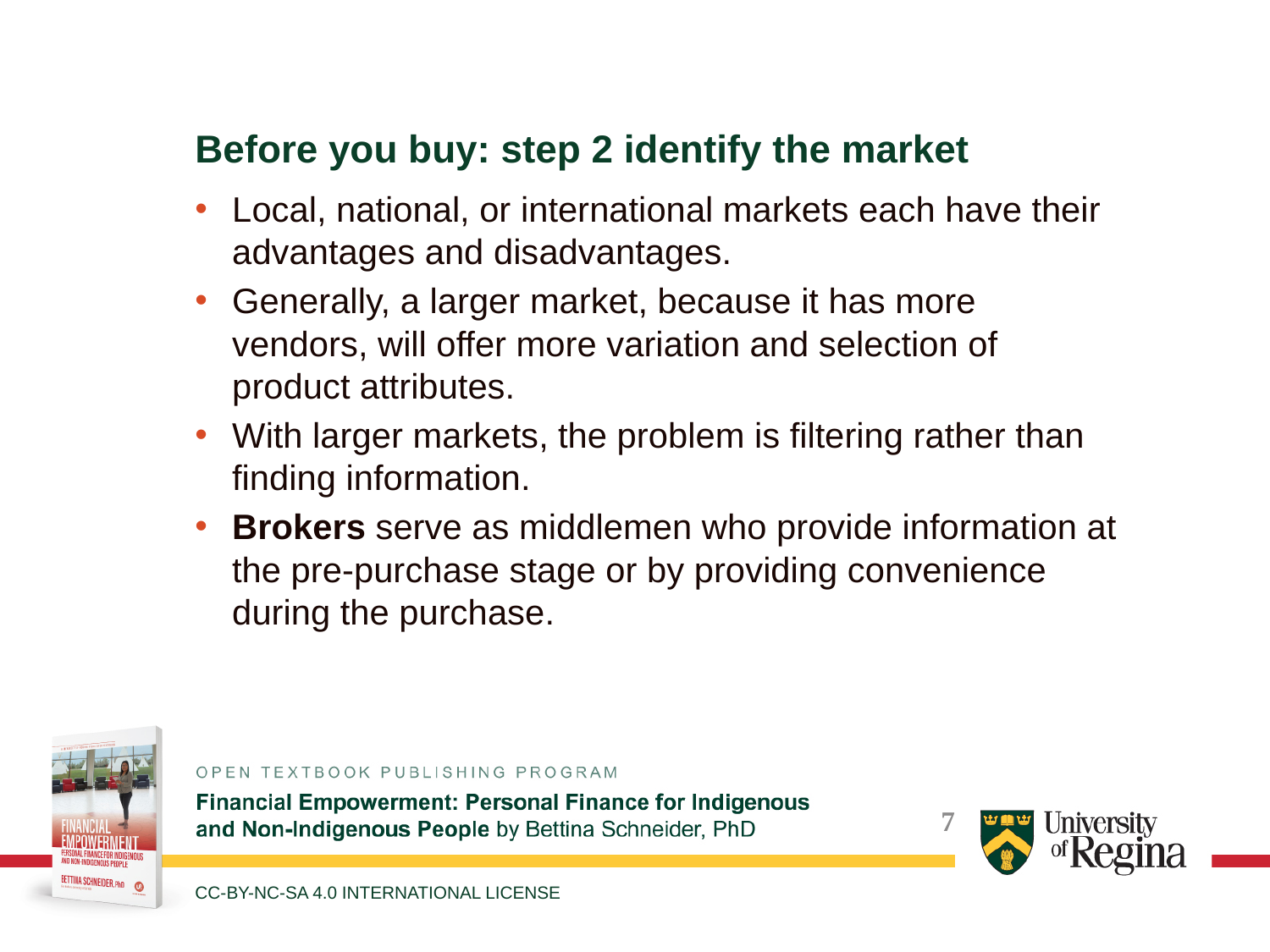

Before you buy: step 2 identify the market
Local, national, or international markets each have their advantages and disadvantages.
Generally, a larger market, because it has more vendors, will offer more variation and selection of product attributes.
With larger markets, the problem is filtering rather than finding information.
Brokers serve as middlemen who provide information at the pre-purchase stage or by providing convenience during the purchase.
CC-BY-NC-SA 4.0 INTERNATIONAL LICENSE